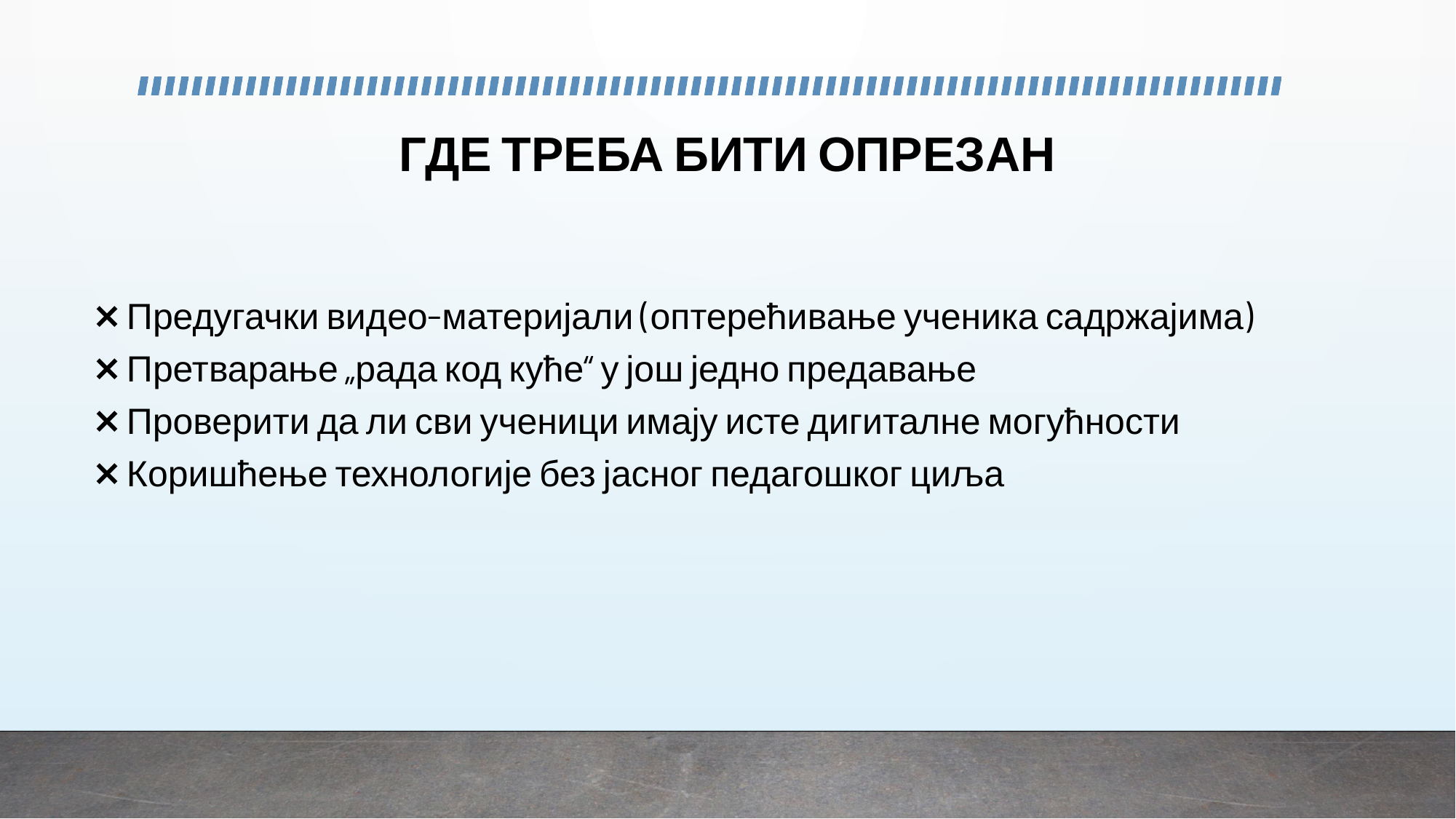

# ГДЕ ТРЕБА БИТИ ОПРЕЗАН

❌ Предугачки видео-материјали (оптерећивање ученика садржајима)
❌ Претварање „рада код куће“ у још једно предавање
❌ Проверити да ли сви ученици имају исте дигиталне могућности
❌ Коришћење технологије без јасног педагошког циља